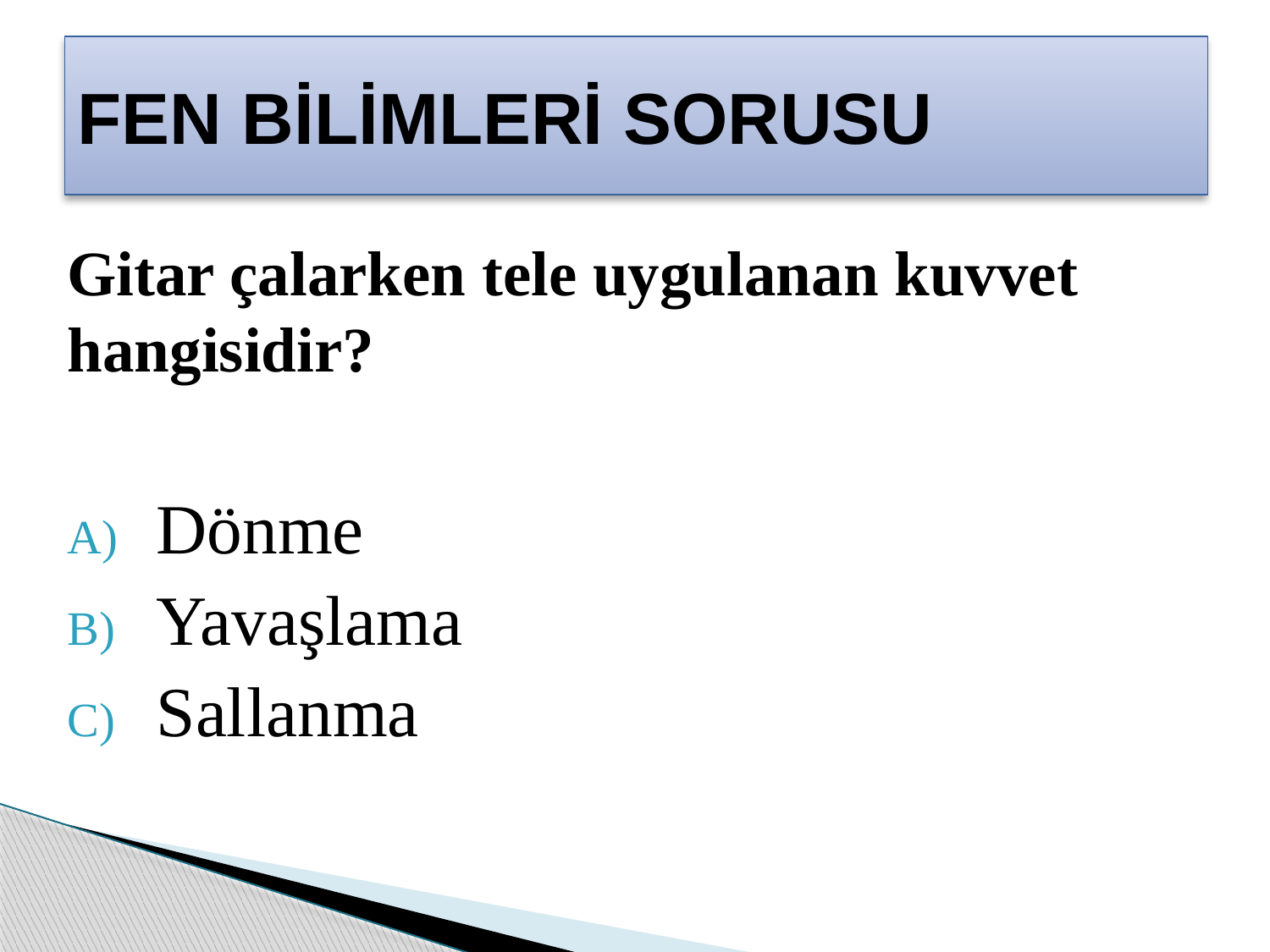

# FEN BİLİMLERİ SORUSU
Gitar çalarken tele uygulanan kuvvet hangisidir?

 Dönme
 Yavaşlama
 Sallanma